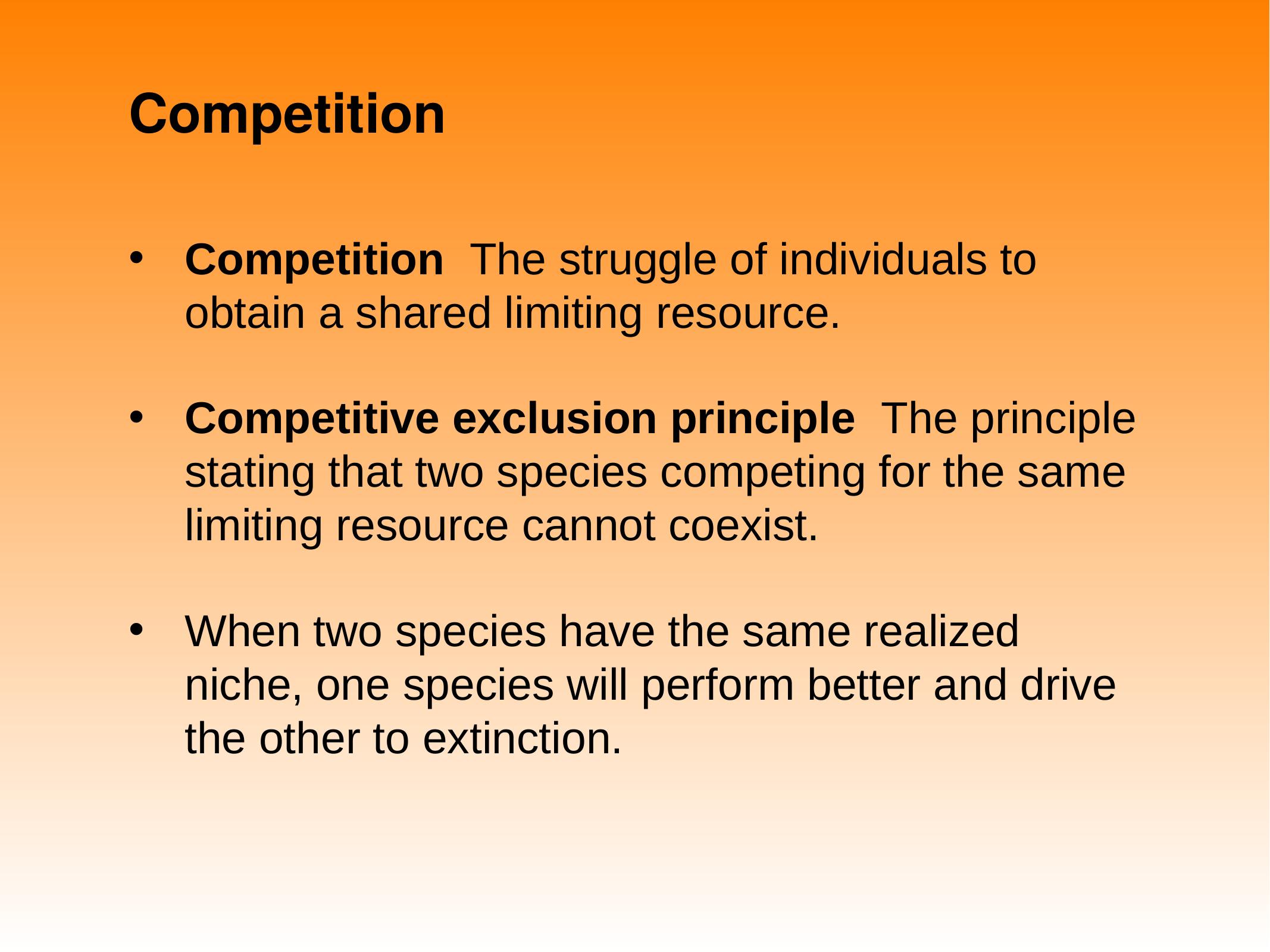

# Competition
Competition  The struggle of individuals to obtain a shared limiting resource.
Competitive exclusion principle  The principle stating that two species competing for the same limiting resource cannot coexist.
When two species have the same realized niche, one species will perform better and drive the other to extinction.